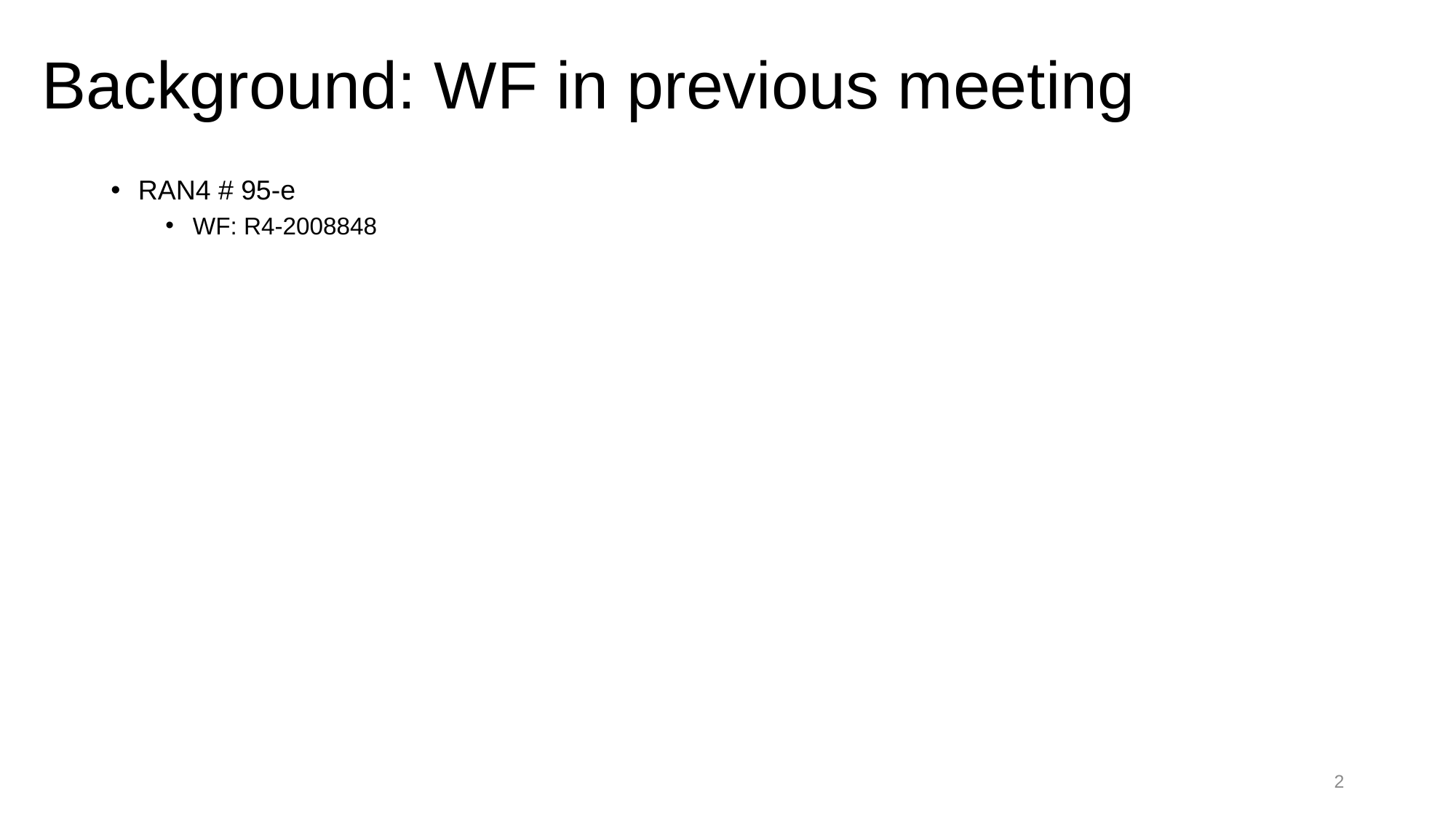

Background: WF in previous meeting
RAN4 # 95-e
WF: R4-2008848

2